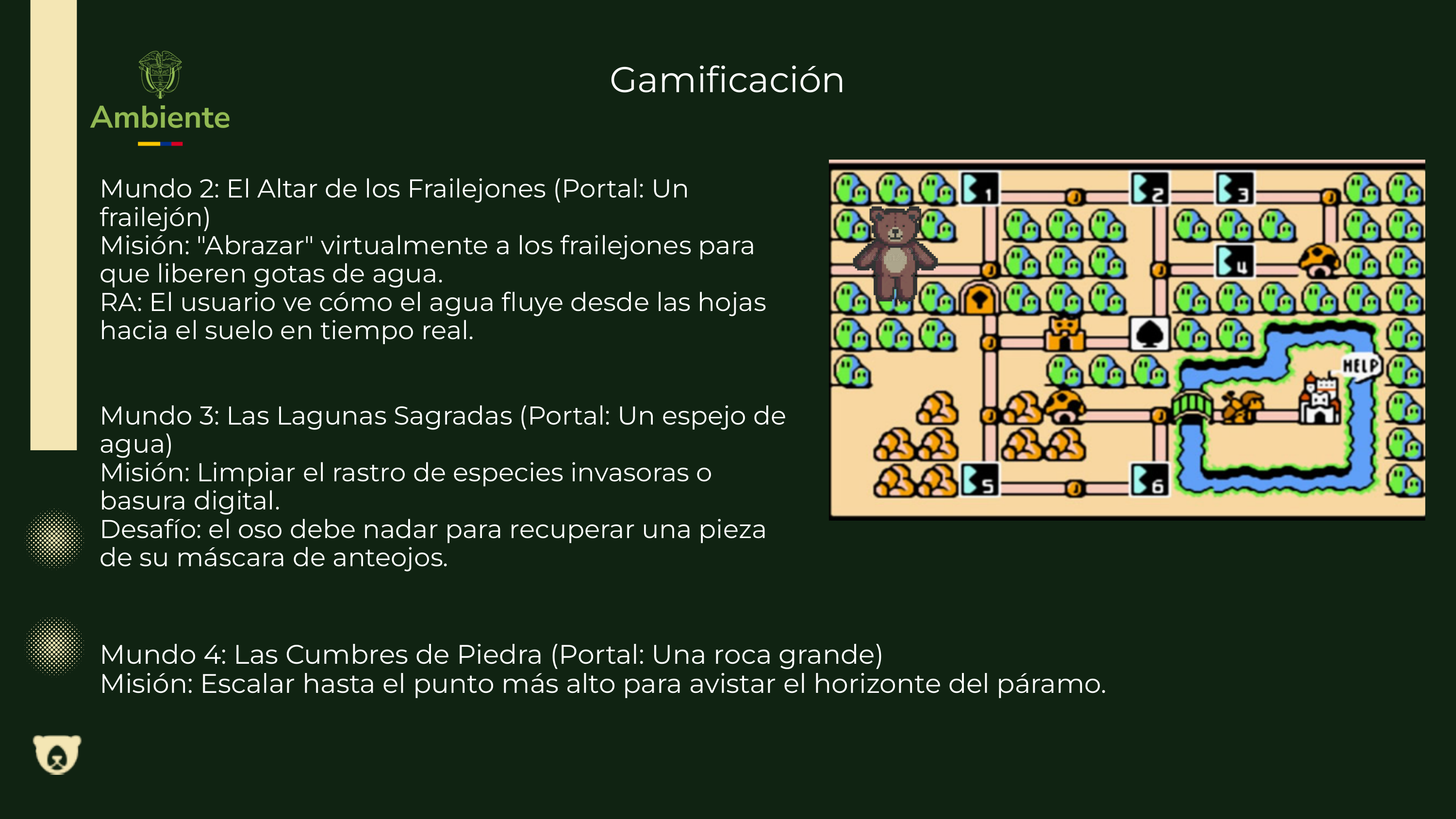

Gamificación

Mundo 2: El Altar de los Frailejones (Portal: Un frailejón)
Misión: "Abrazar" virtualmente a los frailejones para que liberen gotas de agua.
RA: El usuario ve cómo el agua fluye desde las hojas hacia el suelo en tiempo real.

Mundo 3: Las Lagunas Sagradas (Portal: Un espejo de agua)
Misión: Limpiar el rastro de especies invasoras o basura digital.
Desafío: el oso debe nadar para recuperar una pieza de su máscara de anteojos.

Mundo 4: Las Cumbres de Piedra (Portal: Una roca grande)
Misión: Escalar hasta el punto más alto para avistar el horizonte del páramo.